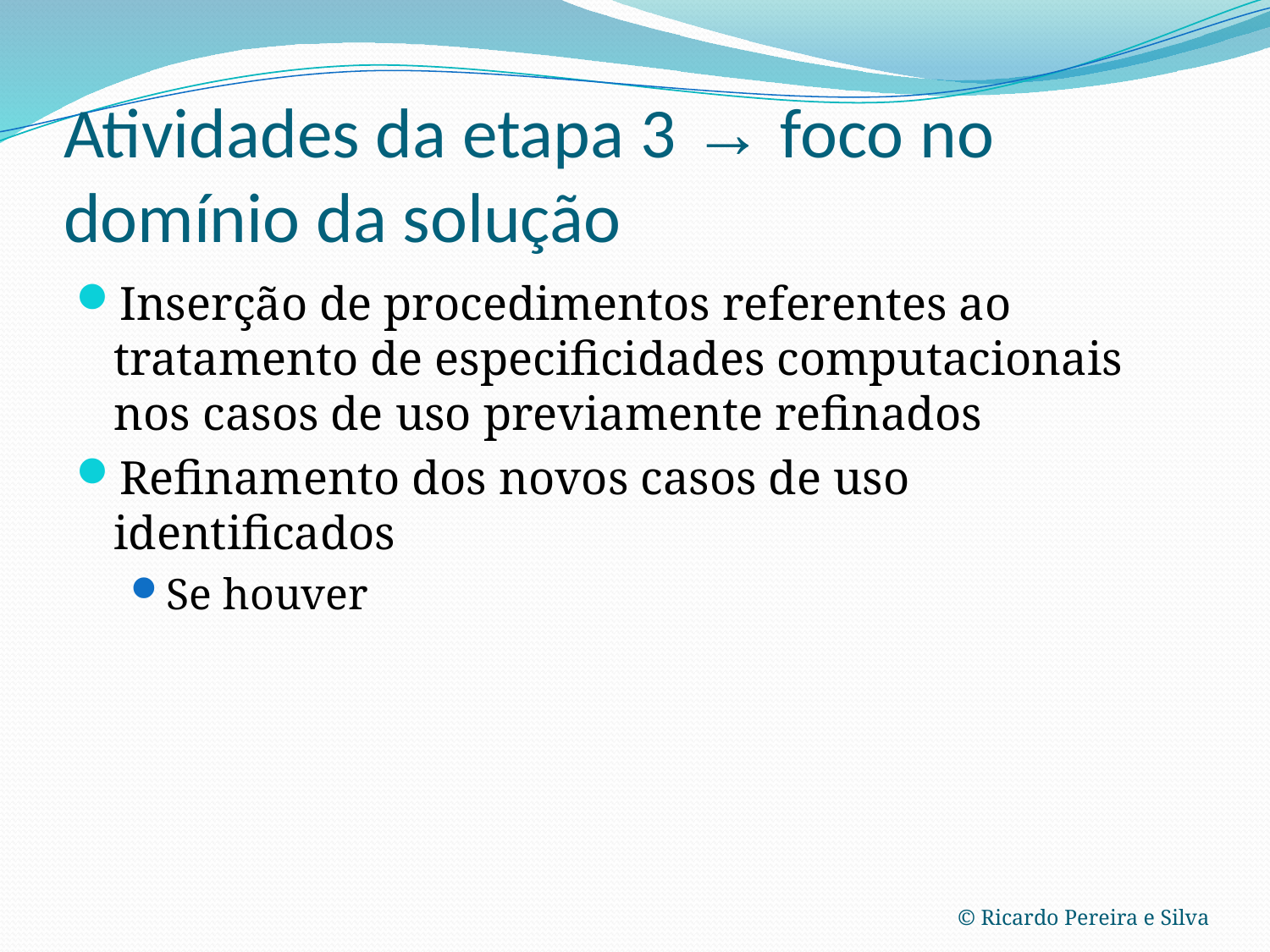

# Atividades da etapa 3 → foco no domínio da solução
Inserção de procedimentos referentes ao tratamento de especificidades computacionais nos casos de uso previamente refinados
Refinamento dos novos casos de uso identificados
Se houver

© Ricardo Pereira e Silva